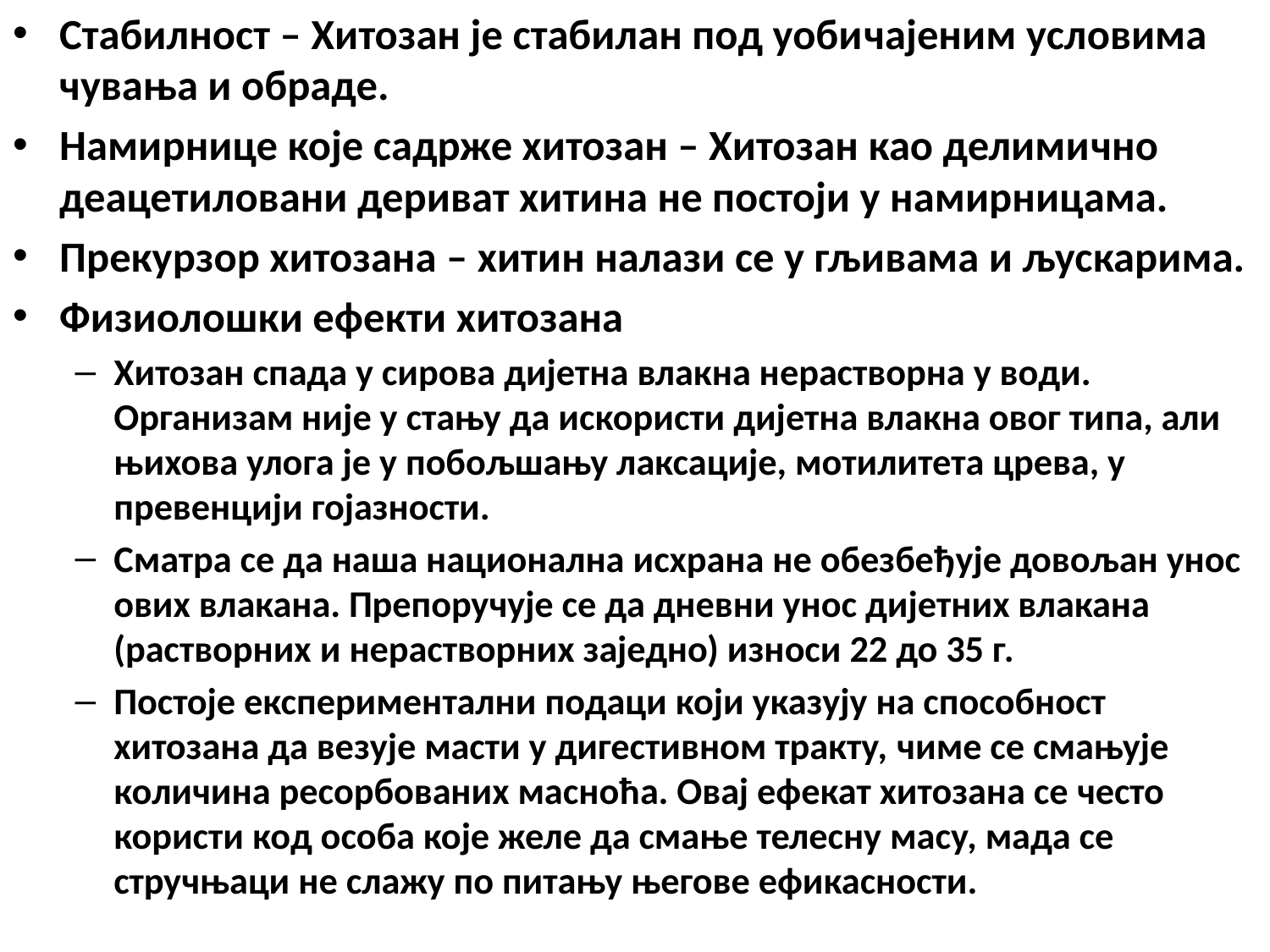

Стабилност – Хитозан је стабилан под уобичајеним условима чувања и обраде.
Намирнице које садрже хитозан – Хитозан као делимично деацетиловани дериват хитина не постоји у намирницама.
Прекурзор хитозана – хитин налази се у гљивама и љускарима.
Физиолошки ефекти хитозана
Хитозан спада у сирова дијетна влакна нерастворна у води. Организам није у стању да искористи дијетна влакна овог типа, али њихова улога је у побољшању лаксације, мотилитета црева, у превенцији гојазности.
Сматра се да наша национална исхрана не обезбеђује довољан унос ових влакана. Препоручује се да дневни унос дијетних влакана (растворних и нерастворних заједно) износи 22 до 35 г.
Постоје експериментални подаци који указују на способност хитозана да везује масти у дигестивном тракту, чиме се смањује количина ресорбованих масноћа. Овај ефекат хитозана се често користи код особа које желе да смање телесну масу, мада се стручњаци не слажу по питању његове ефикасности.